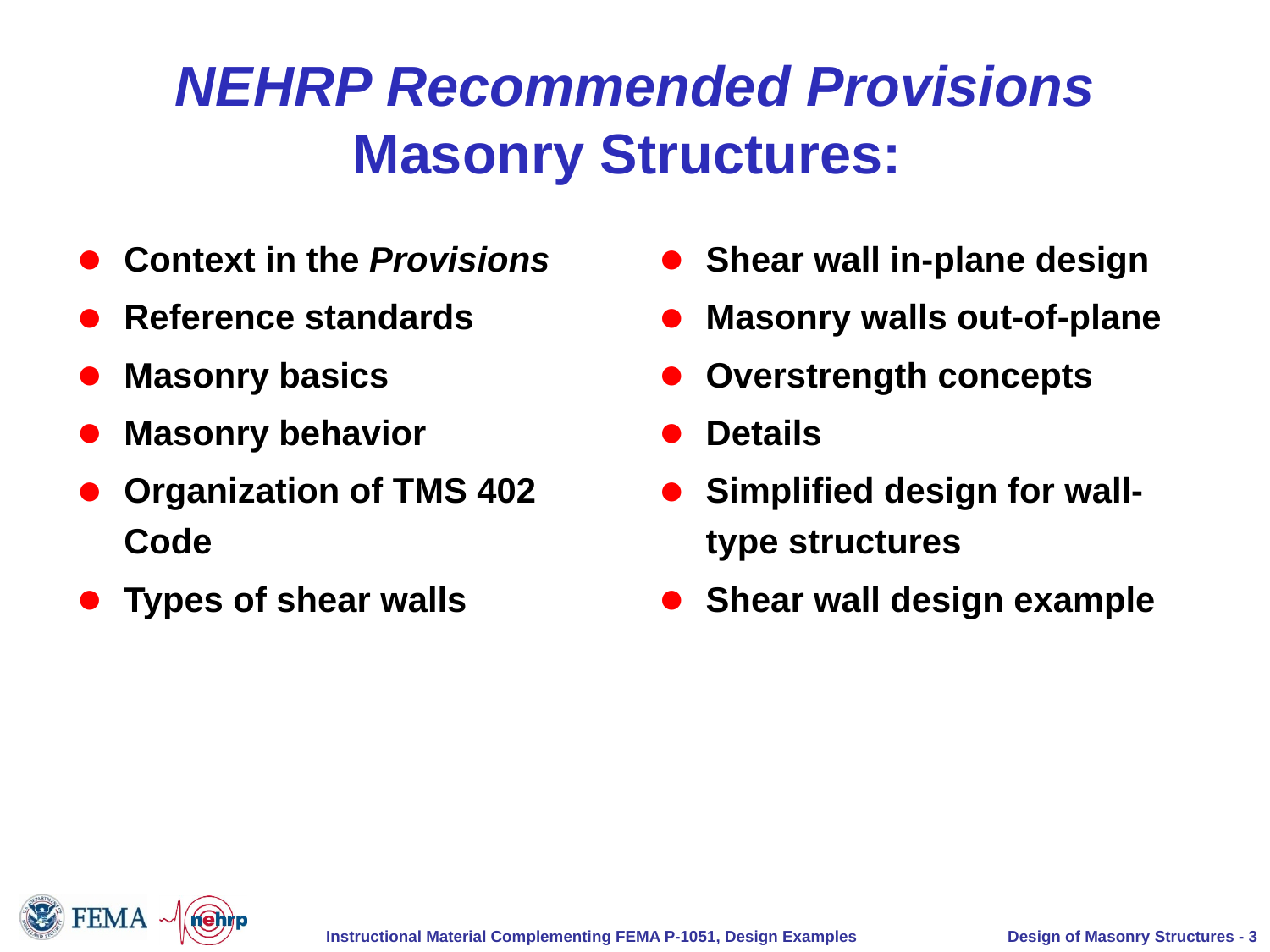

# NEHRP Recommended Provisions Masonry Structures:
Context in the Provisions
Reference standards
Masonry basics
Masonry behavior
Organization of TMS 402 Code
Types of shear walls

Shear wall in-plane design
Masonry walls out-of-plane
Overstrength concepts
Details
Simplified design for wall-type structures
Shear wall design example

Design of Masonry Structures - 3
Instructional Material Complementing FEMA P-1051, Design Examples